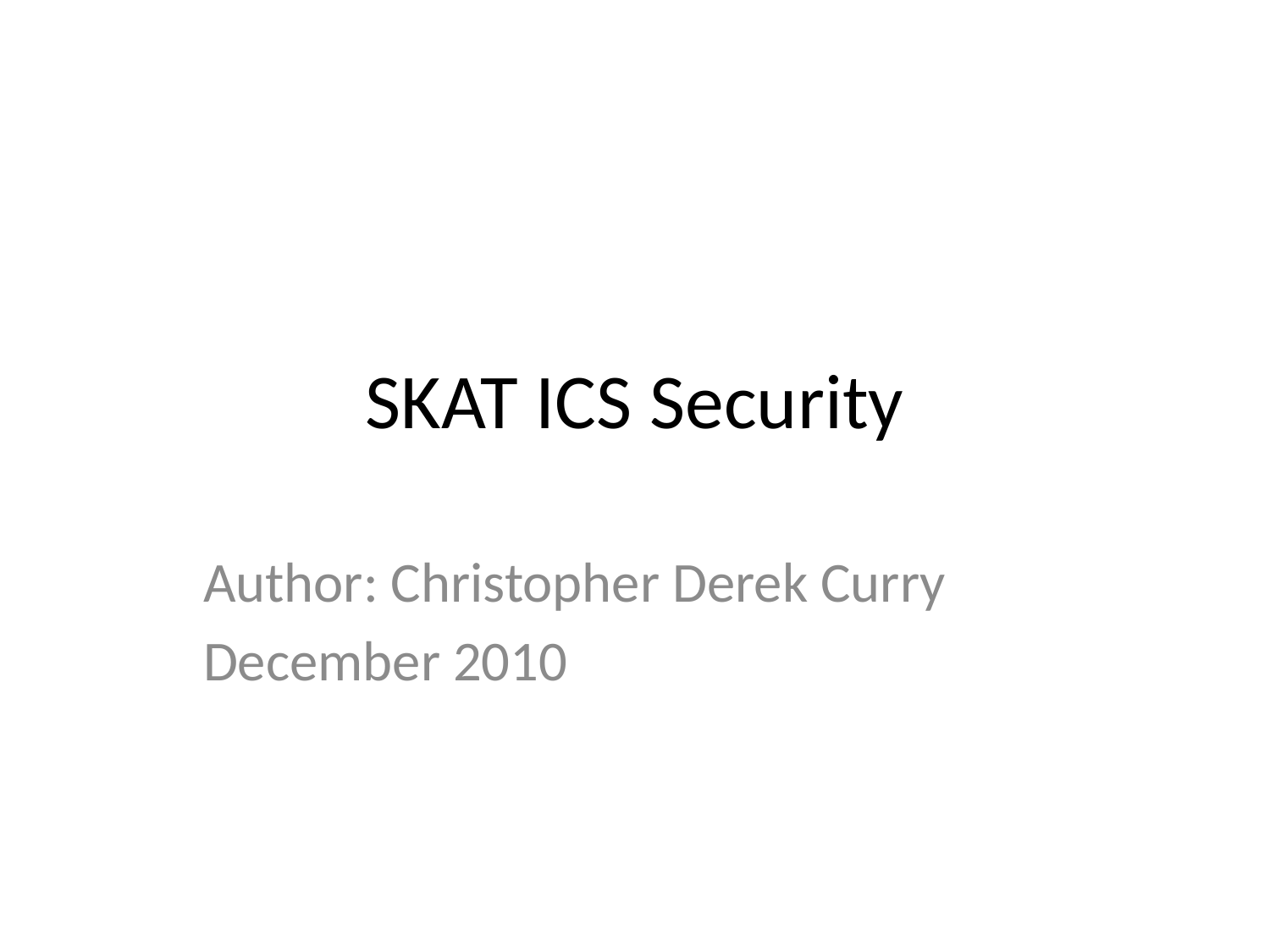

# SKAT ICS Security
Author: Christopher Derek Curry
December 2010